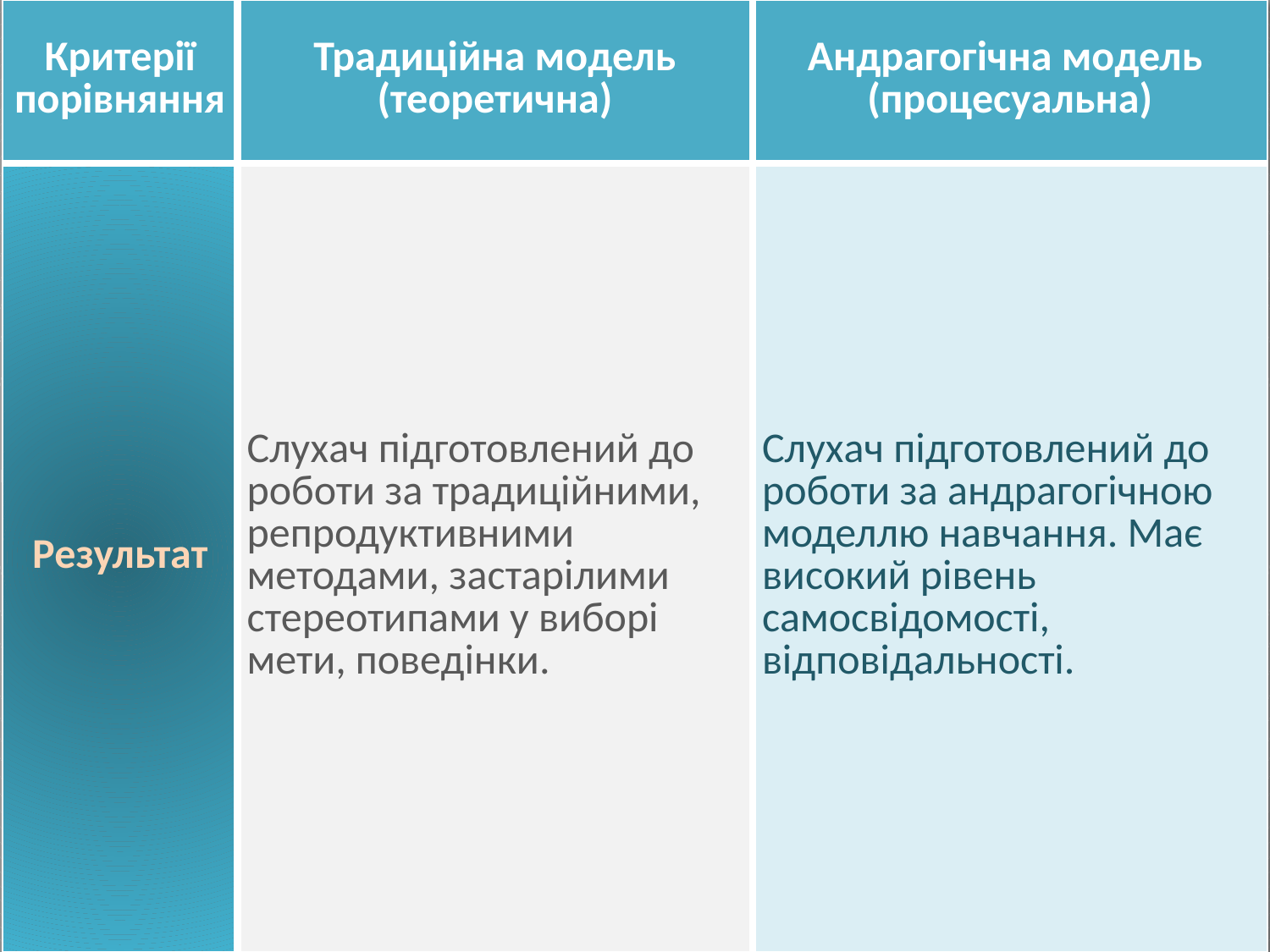

| Критерії порівняння | Традиційна модель (теоретична) | Андрагогічна модель (процесуальна) |
| --- | --- | --- |
| Результат | Слухач підготовлений до роботи за традиційними, репродуктивними методами, застарілими стереотипами у виборі мети, поведінки. | Слухач підготовлений до роботи за андрагогічною моделлю навчання. Має високий рівень самосвідомості, відповідальності. |